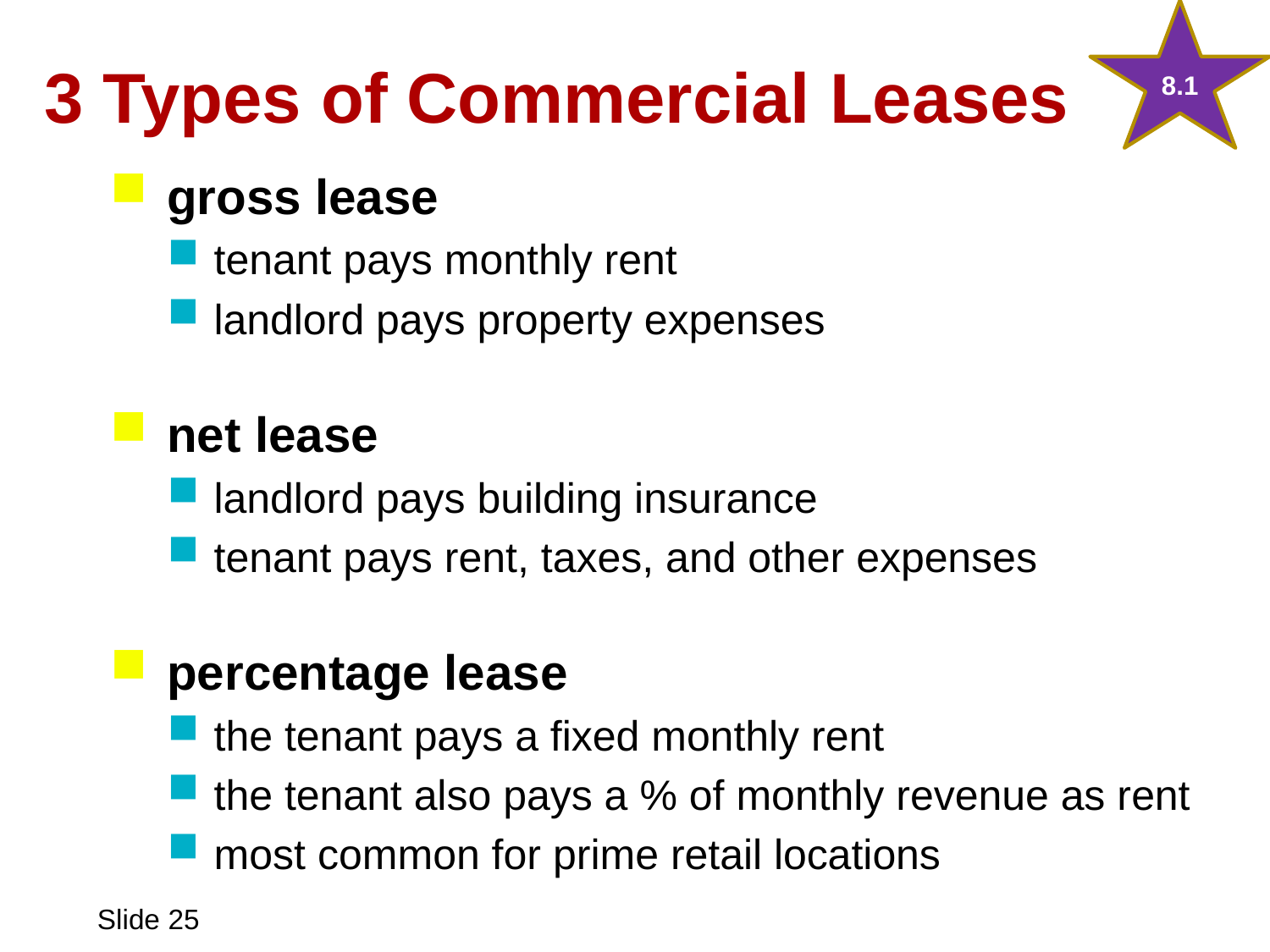

8.1
# 3 Types of Commercial Leases
gross lease
tenant pays monthly rent
landlord pays property expenses

net lease
landlord pays building insurance
tenant pays rent, taxes, and other expenses

percentage lease
the tenant pays a fixed monthly rent
the tenant also pays a % of monthly revenue as rent
most common for prime retail locations

Chapter 8
Slide 25